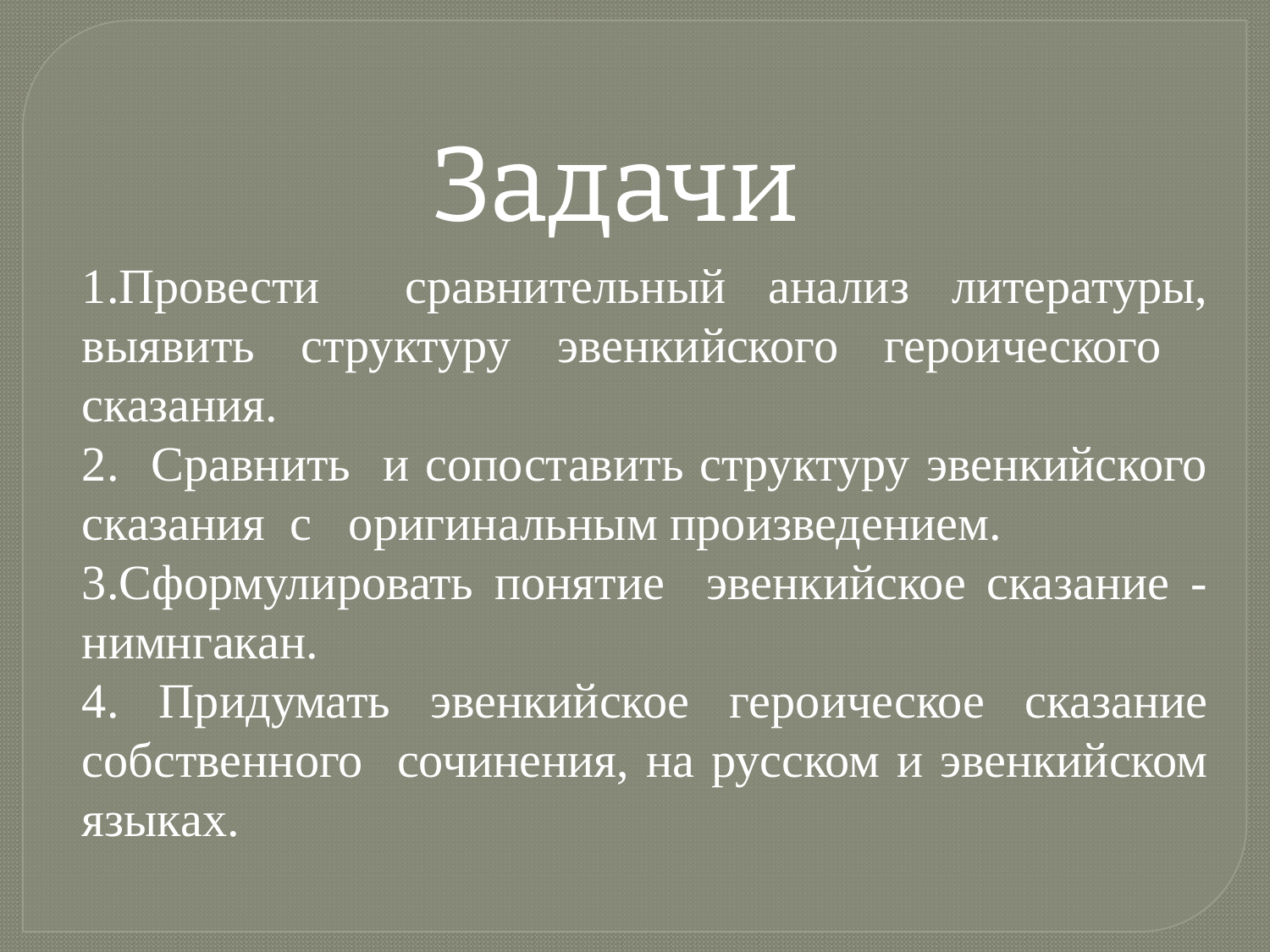

Задачи
1.Провести  сравнительный анализ литературы, выявить структуру эвенкийского героического  сказания.
2.  Сравнить  и сопоставить структуру эвенкийского сказания  с   оригинальным произведением.
3.Сформулировать понятие  эвенкийское сказание -нимнгакан.
4. Придумать эвенкийское героическое сказание собственного  сочинения, на русском и эвенкийском языках.